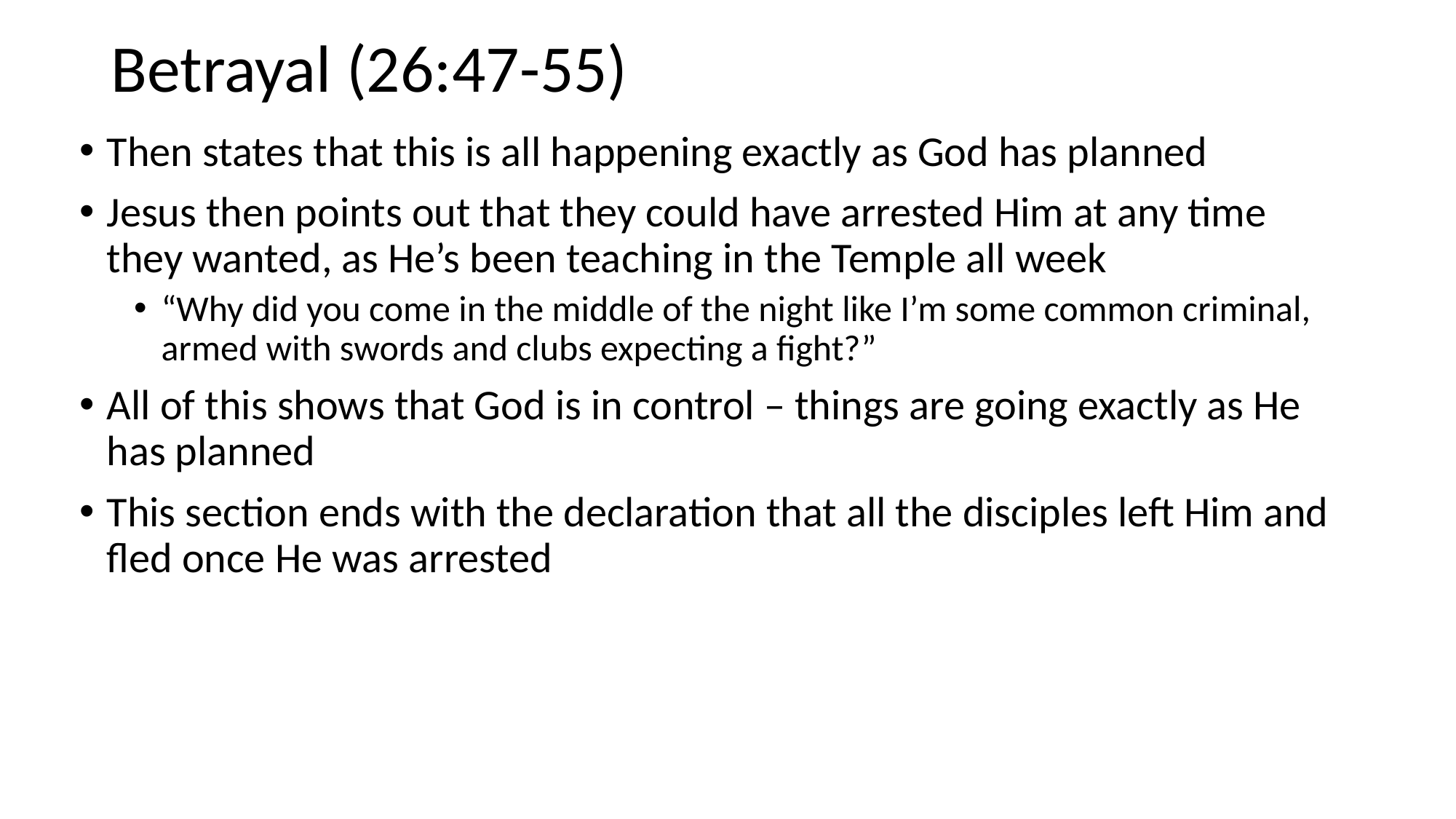

# Betrayal (26:47-55)
Then states that this is all happening exactly as God has planned
Jesus then points out that they could have arrested Him at any time they wanted, as He’s been teaching in the Temple all week
“Why did you come in the middle of the night like I’m some common criminal, armed with swords and clubs expecting a fight?”
All of this shows that God is in control – things are going exactly as He has planned
This section ends with the declaration that all the disciples left Him and fled once He was arrested